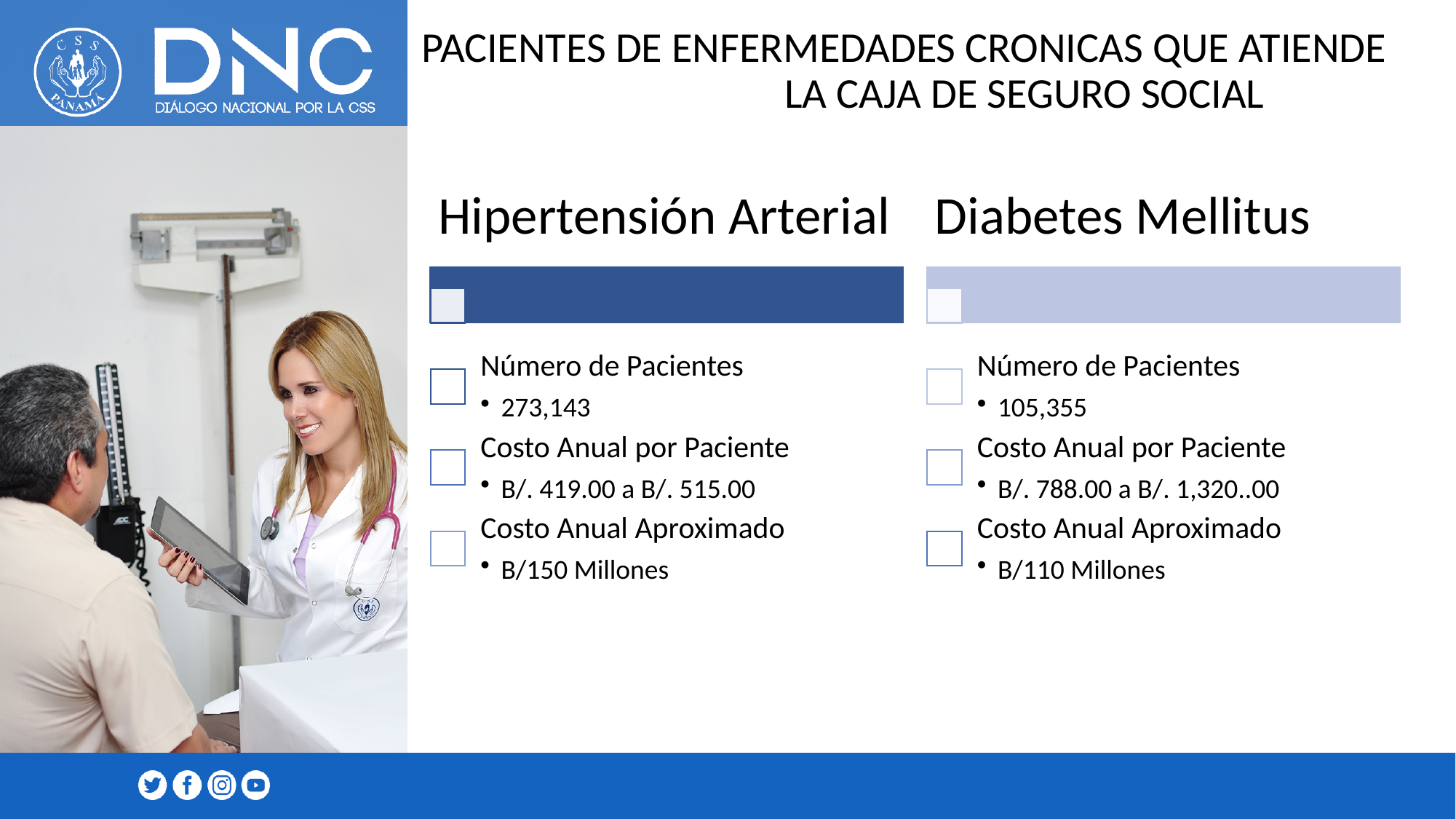

# PACIENTES DE ENFERMEDADES CRONICAS QUE ATIENDE                          LA CAJA DE SEGURO SOCIAL
Hipertensión Arterial
Número de Pacientes
273,143
Costo Anual por Paciente
B/. 419.00 a B/. 515.00
Costo Anual Aproximado
B/150 Millones
Diabetes Mellitus
Número de Pacientes
105,355
Costo Anual por Paciente
B/. 788.00 a B/. 1,320..00
Costo Anual Aproximado
B/110 Millones